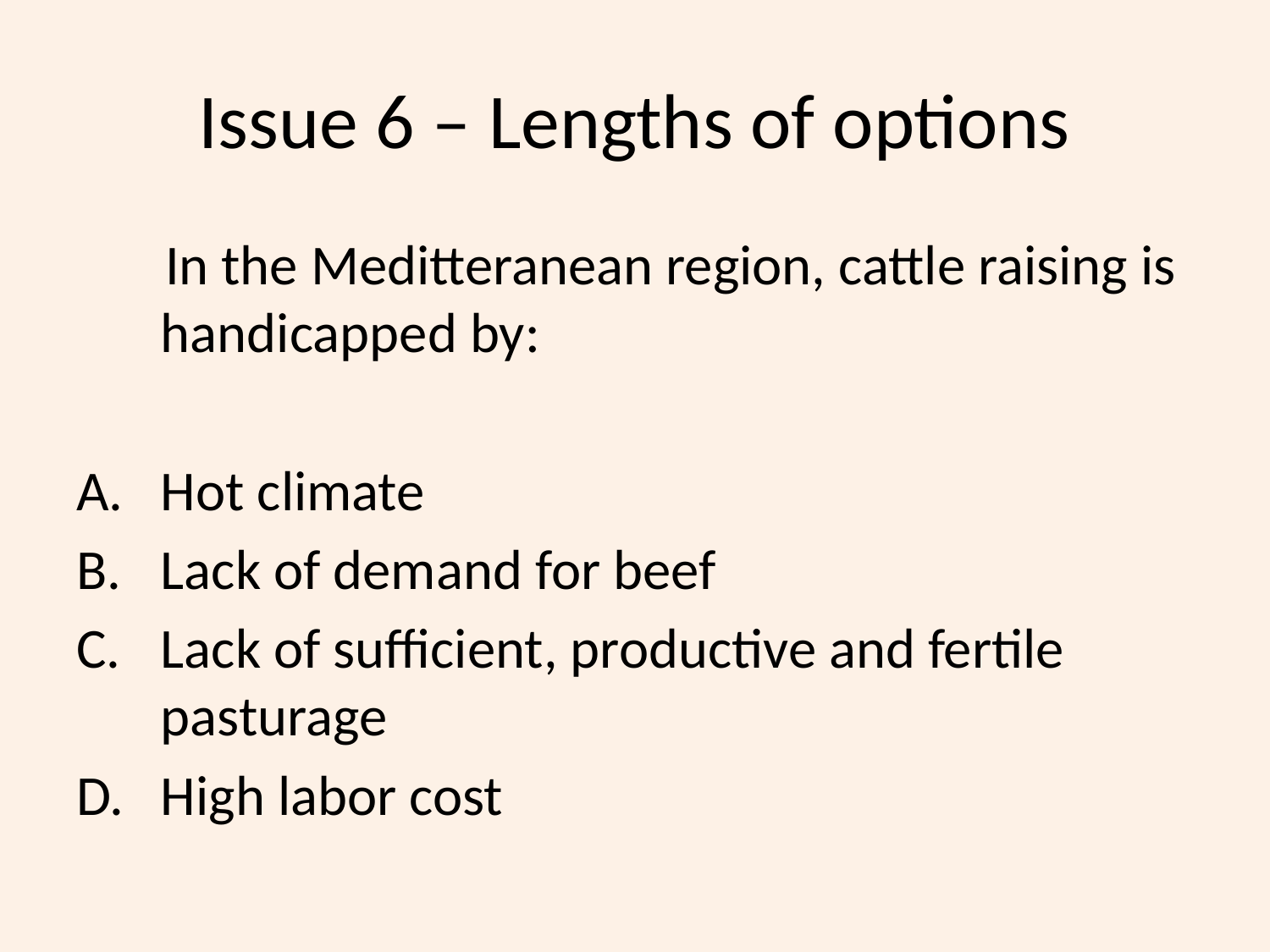

# Issue 6 – Lengths of options
       In the Meditteranean region, cattle raising is handicapped by:

Hot climate
Lack of demand for beef
Lack of sufficient, productive and fertile pasturage
High labor cost